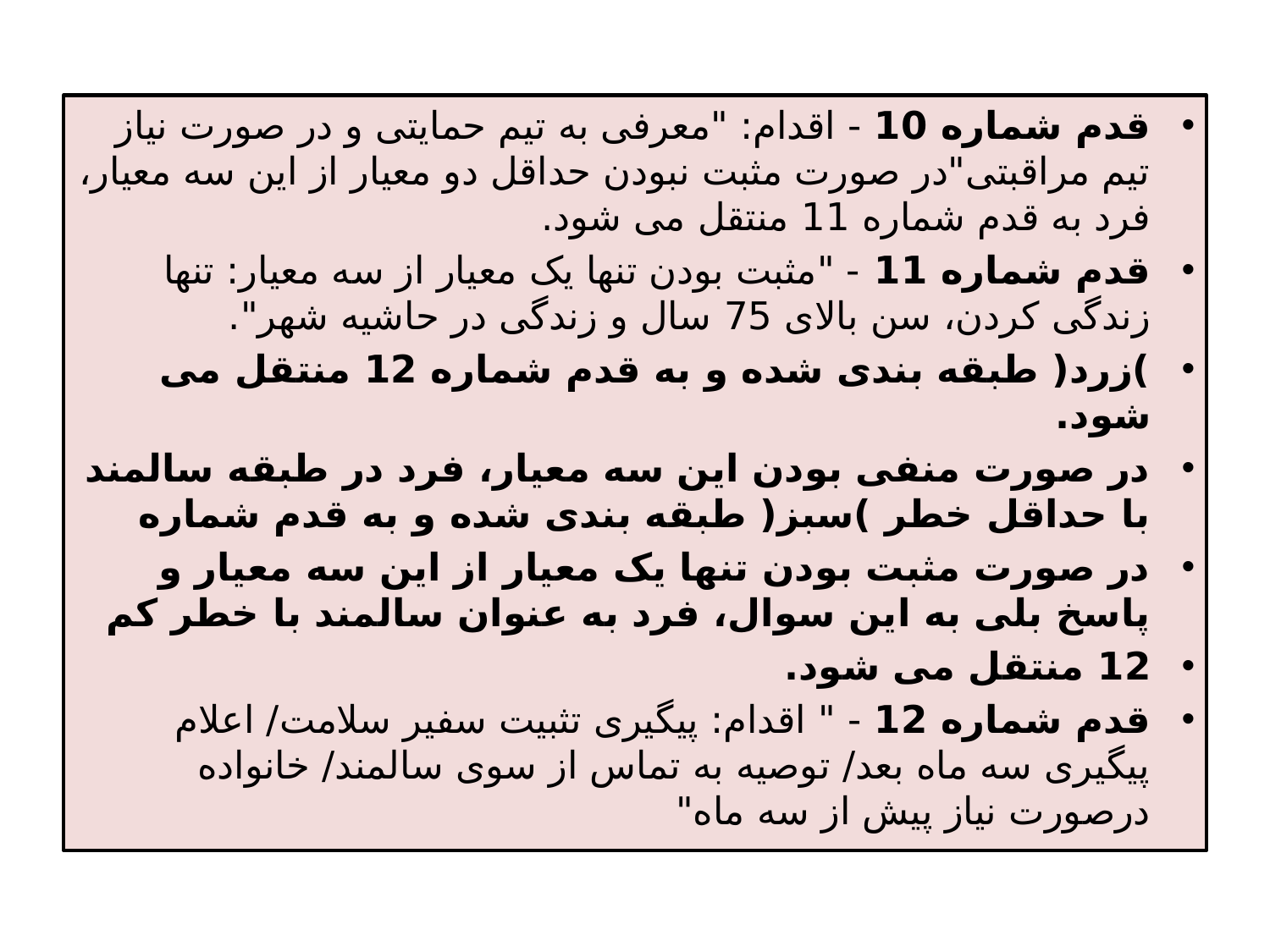

قدم شماره 10 - اقدام: "معرفی به تیم حمایتی و در صورت نیاز تیم مراقبتی"در صورت مثبت نبودن حداقل دو معیار از این سه معیار، فرد به قدم شماره 11 منتقل می شود.
قدم شماره 11 - "مثبت بودن تنها یک معیار از سه معیار: تنها زندگی کردن، سن بالای 75 سال و زندگی در حاشیه شهر".
)زرد( طبقه بندی شده و به قدم شماره 12 منتقل می شود.
در صورت منفی بودن این سه معیار، فرد در طبقه سالمند با حداقل خطر )سبز( طبقه بندی شده و به قدم شماره
در صورت مثبت بودن تنها یک معیار از این سه معیار و پاسخ بلی به این سوال، فرد به عنوان سالمند با خطر کم
12 منتقل می شود.
قدم شماره 12 - " اقدام: پیگیری تثبیت سفیر سلامت/ اعلام پیگیری سه ماه بعد/ توصیه به تماس از سوی سالمند/ خانواده درصورت نیاز پیش از سه ماه"